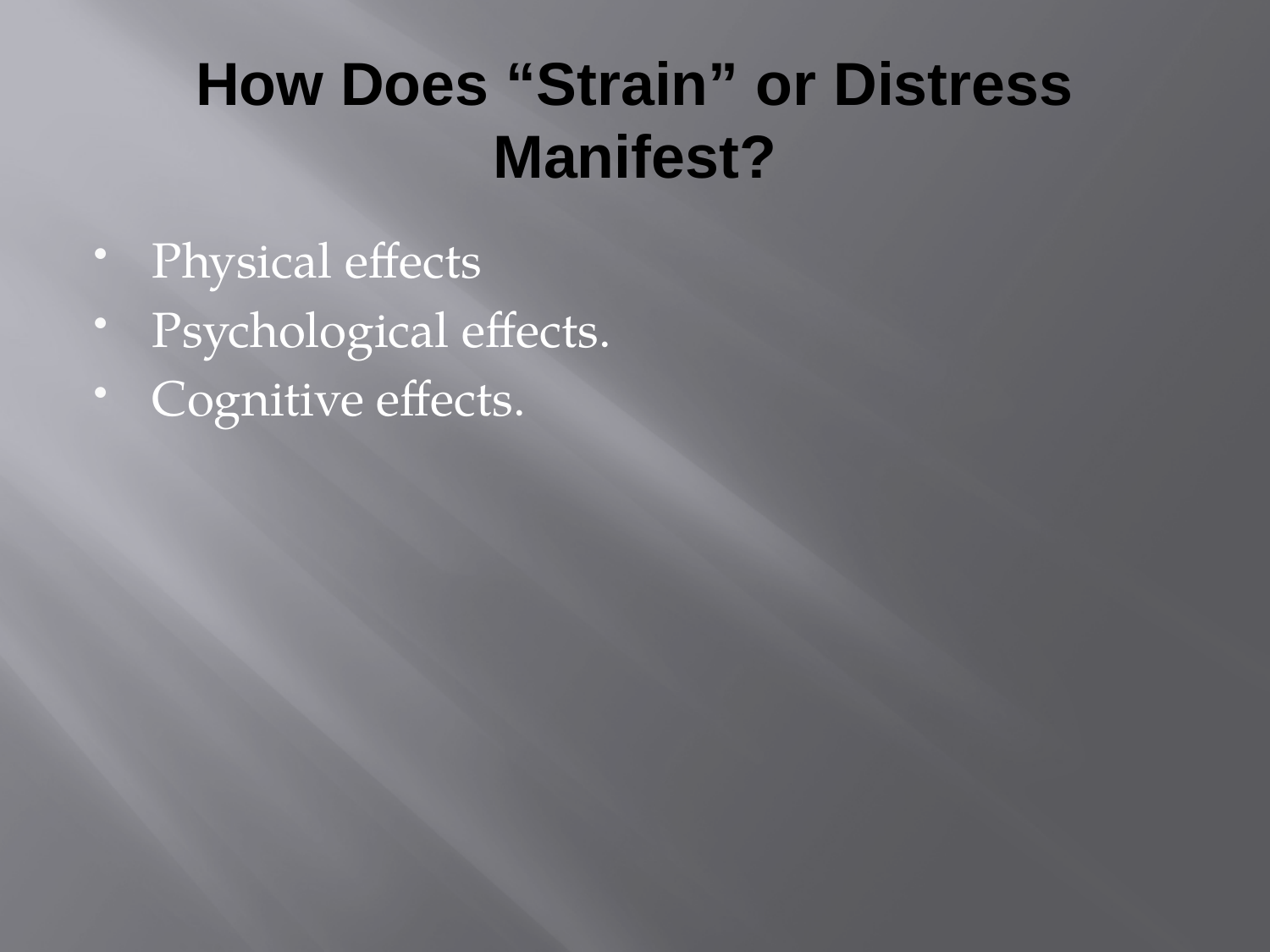

# How Does “Strain” or Distress Manifest?
Physical effects
Psychological effects.
Cognitive effects.